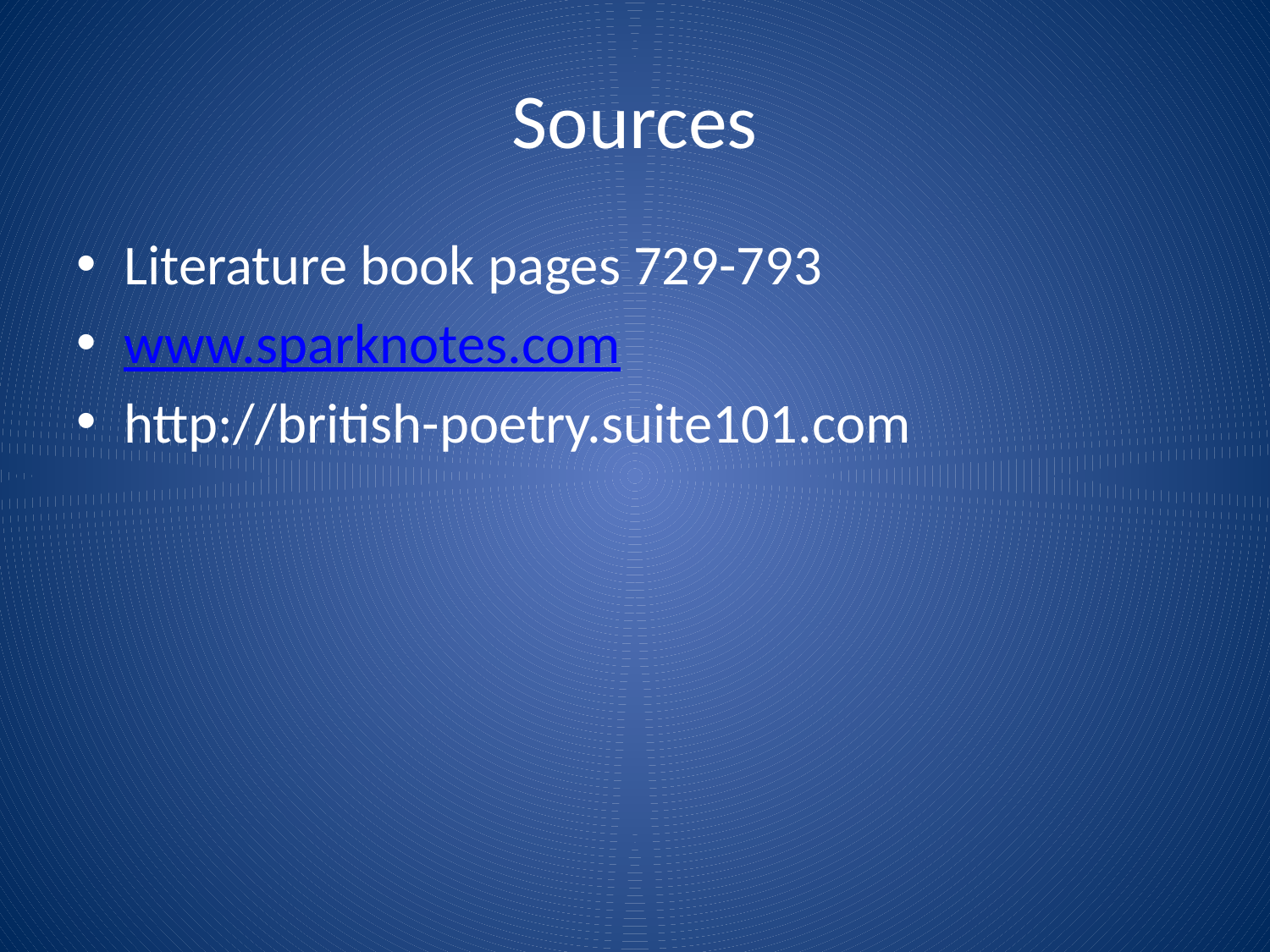

# Sources
Literature book pages 729-793
www.sparknotes.com
http://british-poetry.suite101.com